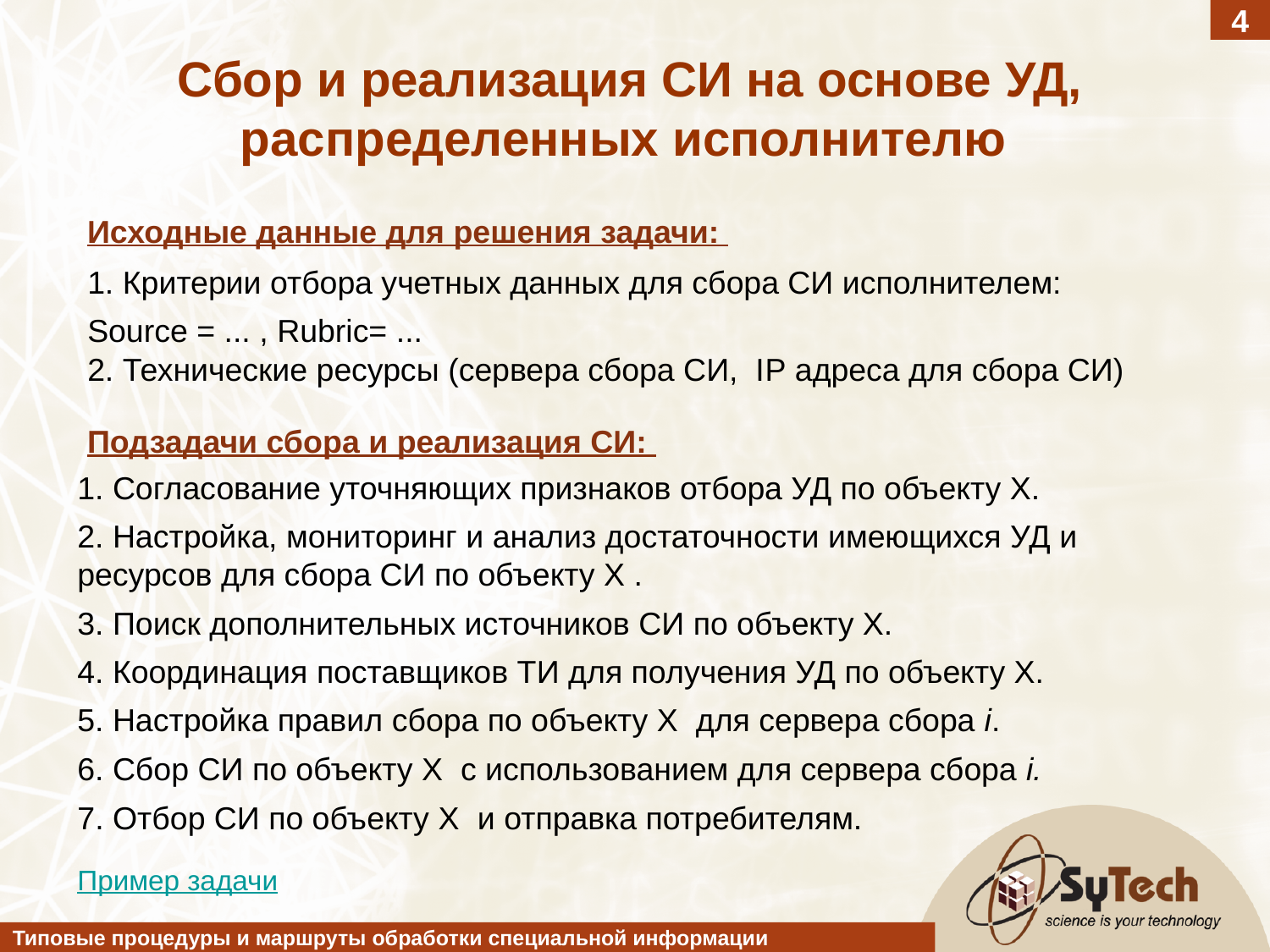

4
Сбор и реализация СИ на основе УД, распределенных исполнителю
Исходные данные для решения задачи:
1. Критерии отбора учетных данных для сбора СИ исполнителем:
Source = ... , Rubric= ...
2. Технические ресурсы (сервера сбора СИ,  IP адреса для сбора СИ)
Подзадачи сбора и реализация СИ:
1. Согласование уточняющих признаков отбора УД по объекту X.
2. Настройка, мониторинг и анализ достаточности имеющихся УД и ресурсов для сбора СИ по объекту X .
3. Поиск дополнительных источников СИ по объекту X.
4. Координация поставщиков ТИ для получения УД по объекту X.
5. Настройка правил сбора по объекту X  для сервера сбора i.
6. Сбор СИ по объекту X  с использованием для сервера сбора i.
7. Отбор СИ по объекту X  и отправка потребителям.
Пример задачи
Типовые процедуры и маршруты обработки специальной информации